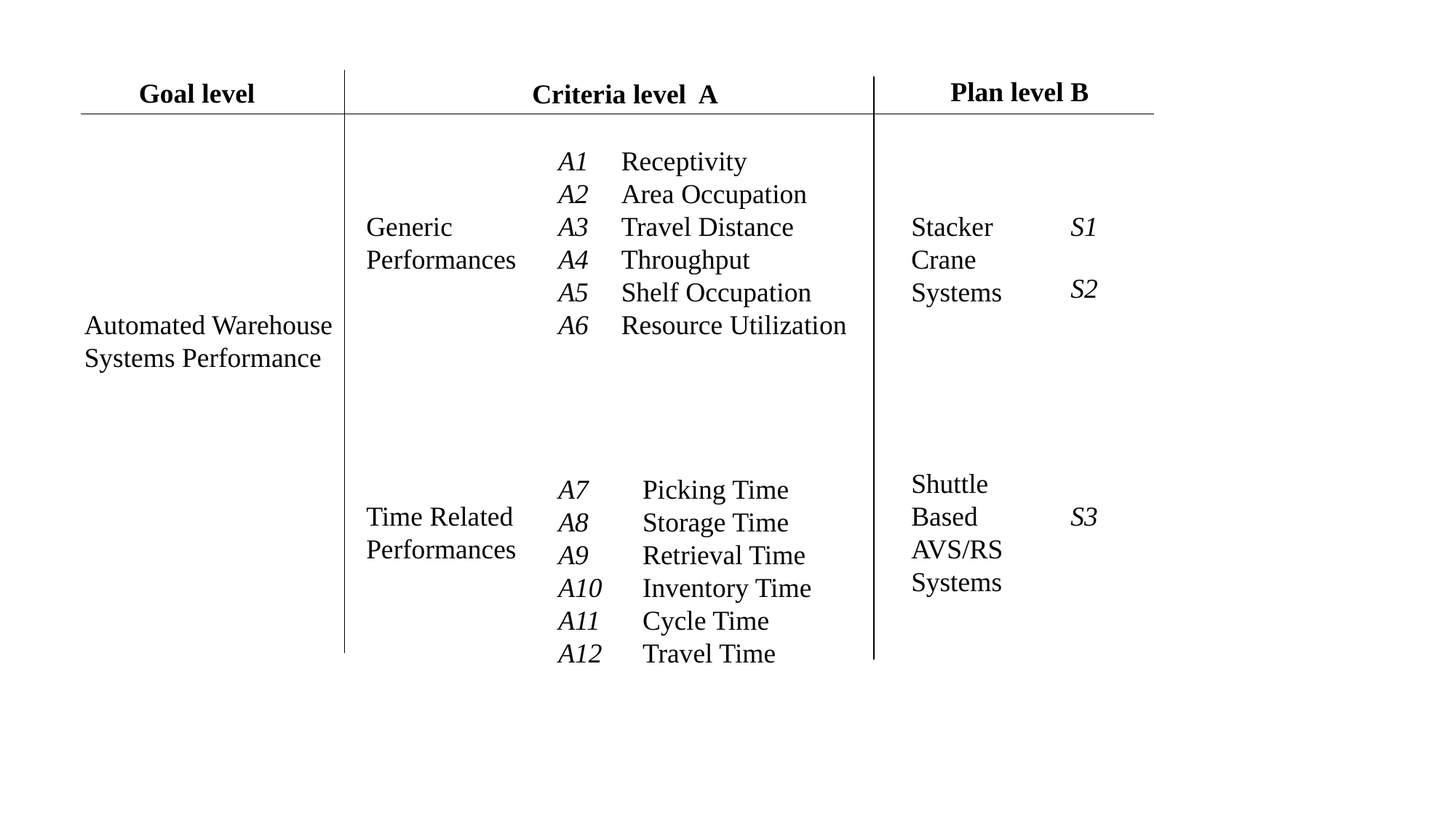

Plan level B
Goal level
Criteria level  A
A1
A2
A3
A4
A5
A6
Receptivity
Area Occupation
Travel Distance
Throughput
Shelf Occupation
Resource Utilization
Generic Performances
Stacker Crane
Systems
S1
S2
Automated Warehouse
Systems Performance
Shuttle Based AVS/RS
Systems
A7
A8
A9 A10
A11
A12
Picking Time
Storage Time
Retrieval Time
Inventory Time
Cycle Time
Travel Time

Time Related Performances
S3